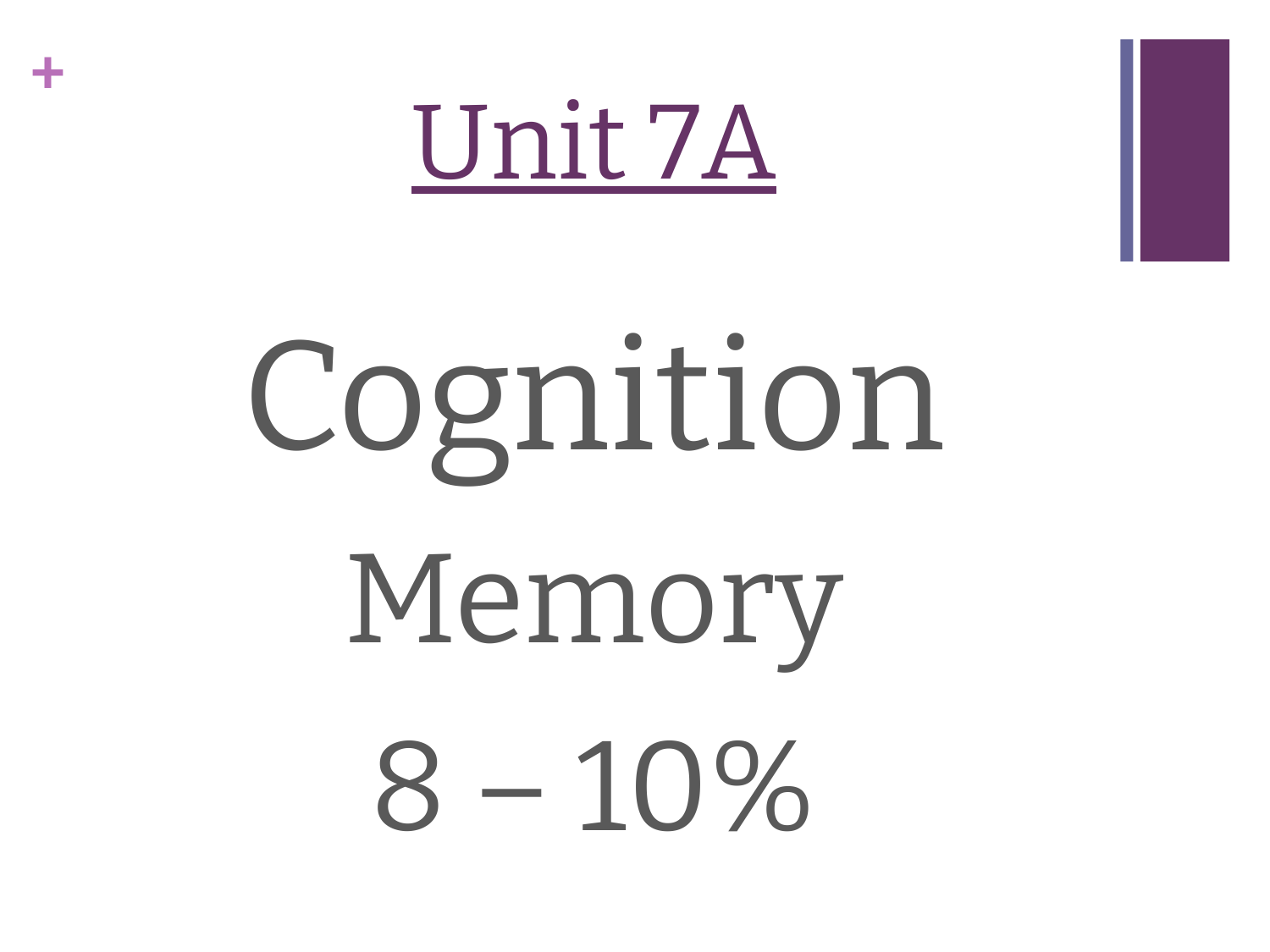

# Unit 7A
Cognition
Memory
8 – 10%